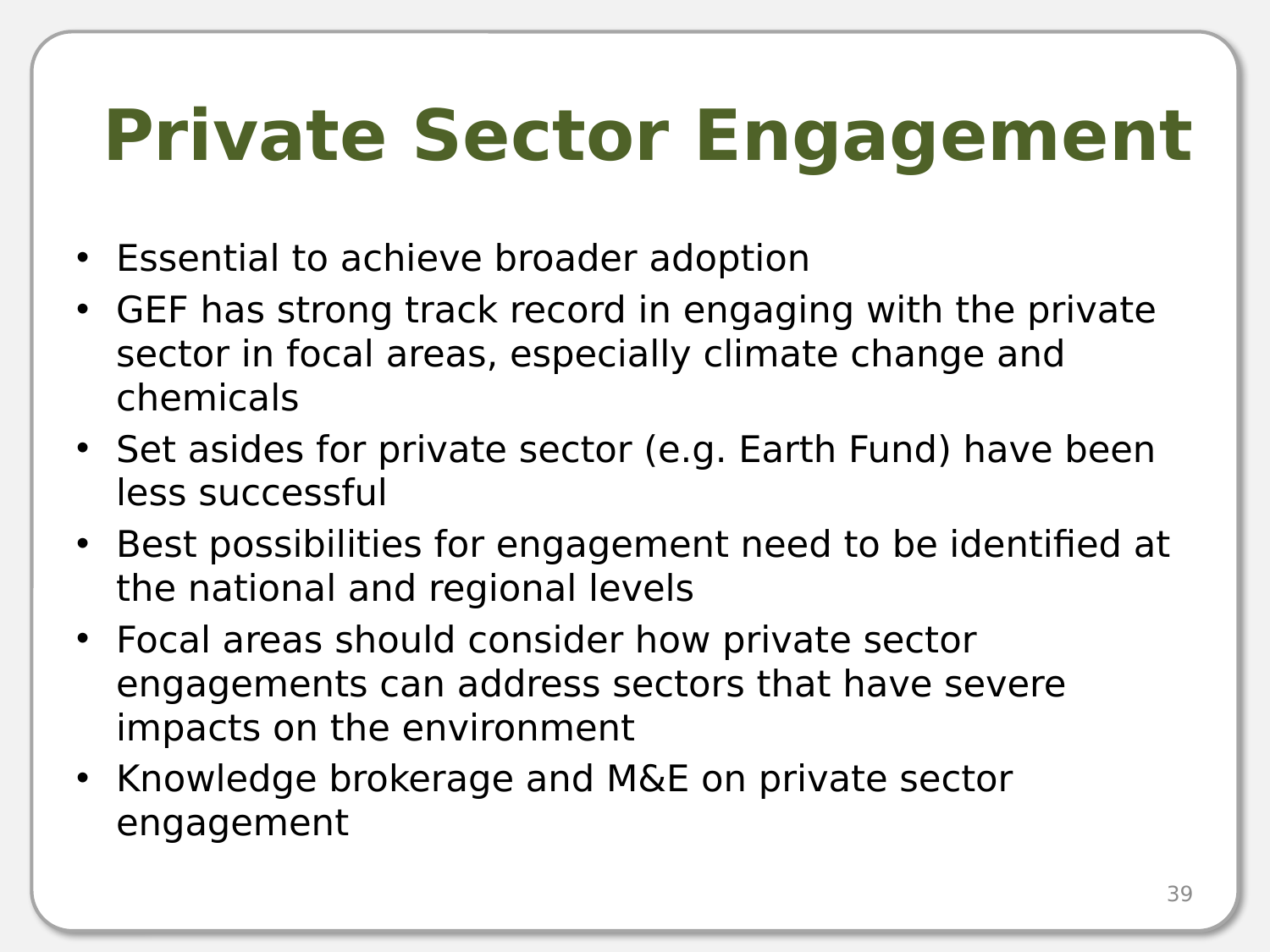

# Private Sector Engagement
Essential to achieve broader adoption
GEF has strong track record in engaging with the private sector in focal areas, especially climate change and chemicals
Set asides for private sector (e.g. Earth Fund) have been less successful
Best possibilities for engagement need to be identified at the national and regional levels
Focal areas should consider how private sector engagements can address sectors that have severe impacts on the environment
Knowledge brokerage and M&E on private sector engagement
39